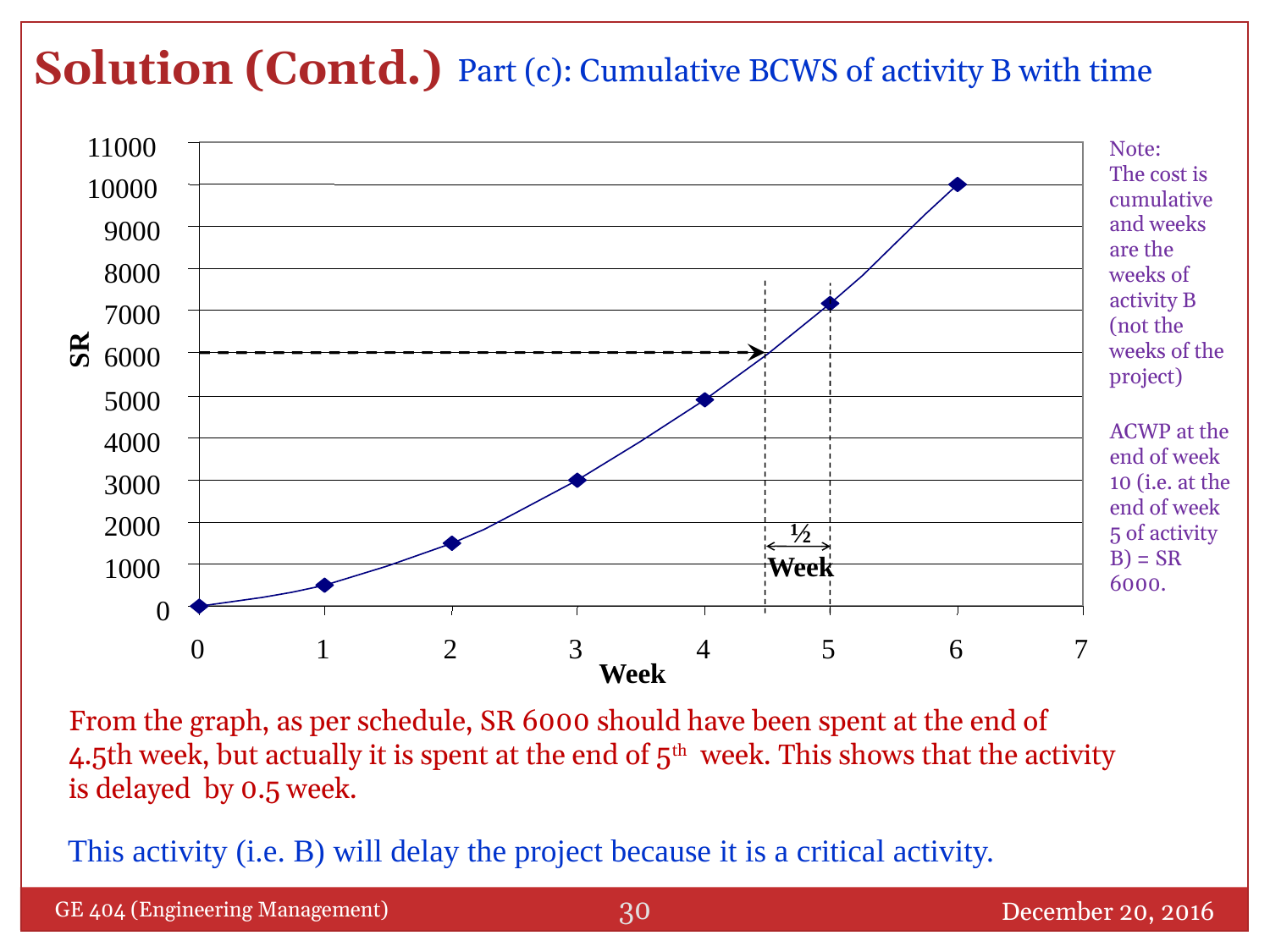

Solution (Contd.)
Part (c): Cumulative BCWS of activity B with time

11000

10000

9000

8000

7000

SR
6000

5000

4000

3000

2000
½
Week

1000

0

0
1
2
3
4
5
6
7
Week
Note:
The cost is cumulative
and weeks are the weeks of activity B (not the weeks of the project)
ACWP at the end of week 10 (i.e. at the end of week 5 of activity B) = SR 6000.
From the graph, as per schedule, SR 6000 should have been spent at the end of 4.5th week, but actually it is spent at the end of 5th  week. This shows that the activity is delayed  by 0.5 week.
This activity (i.e. B) will delay the project because it is a critical activity.
30
December 20, 2016
GE 404 (Engineering Management)